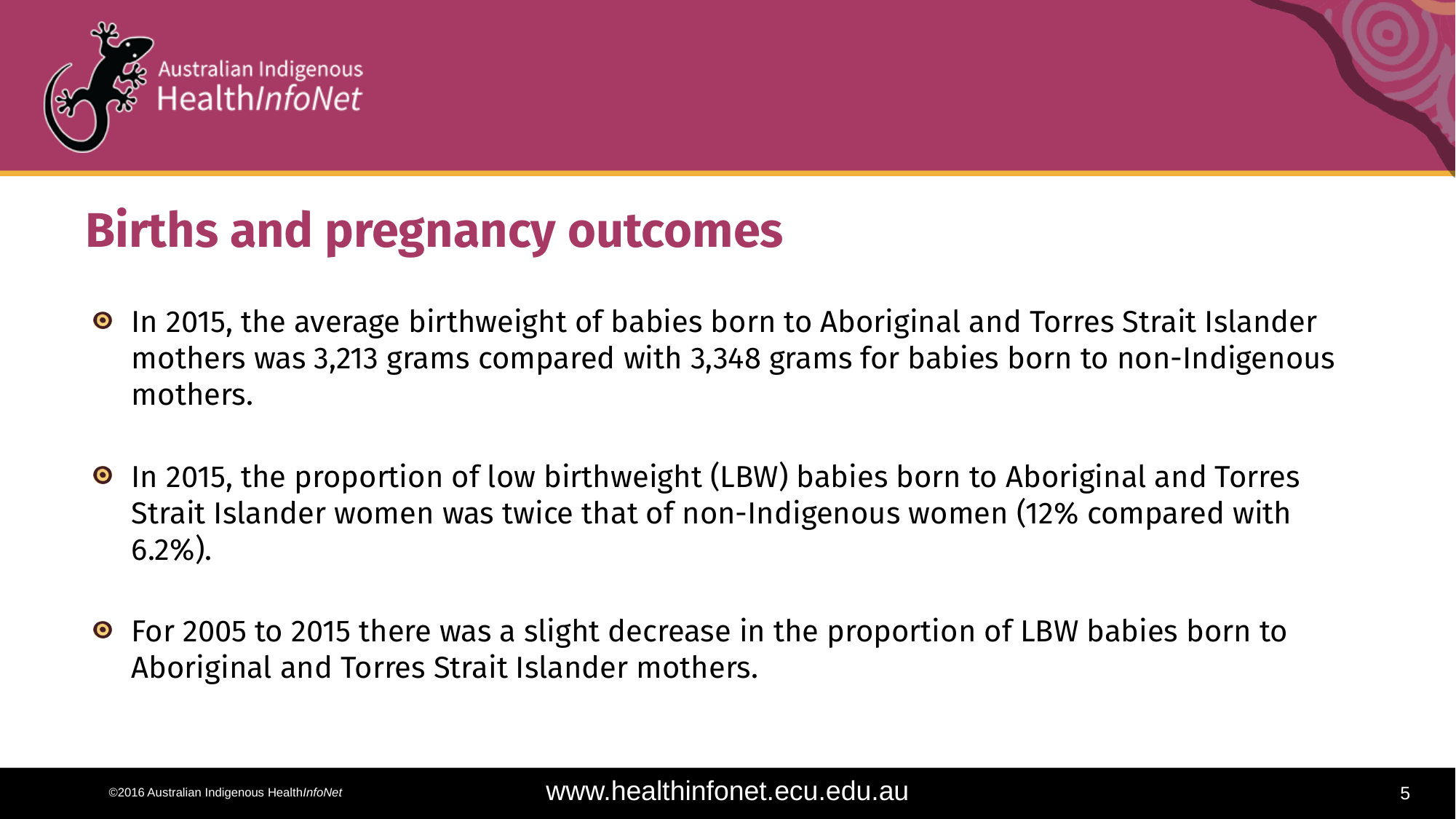

# Births and pregnancy outcomes
In 2015, the average birthweight of babies born to Aboriginal and Torres Strait Islander mothers was 3,213 grams compared with 3,348 grams for babies born to non-Indigenous mothers.
In 2015, the proportion of low birthweight (LBW) babies born to Aboriginal and Torres Strait Islander women was twice that of non-Indigenous women (12% compared with 6.2%).
For 2005 to 2015 there was a slight decrease in the proportion of LBW babies born to Aboriginal and Torres Strait Islander mothers.